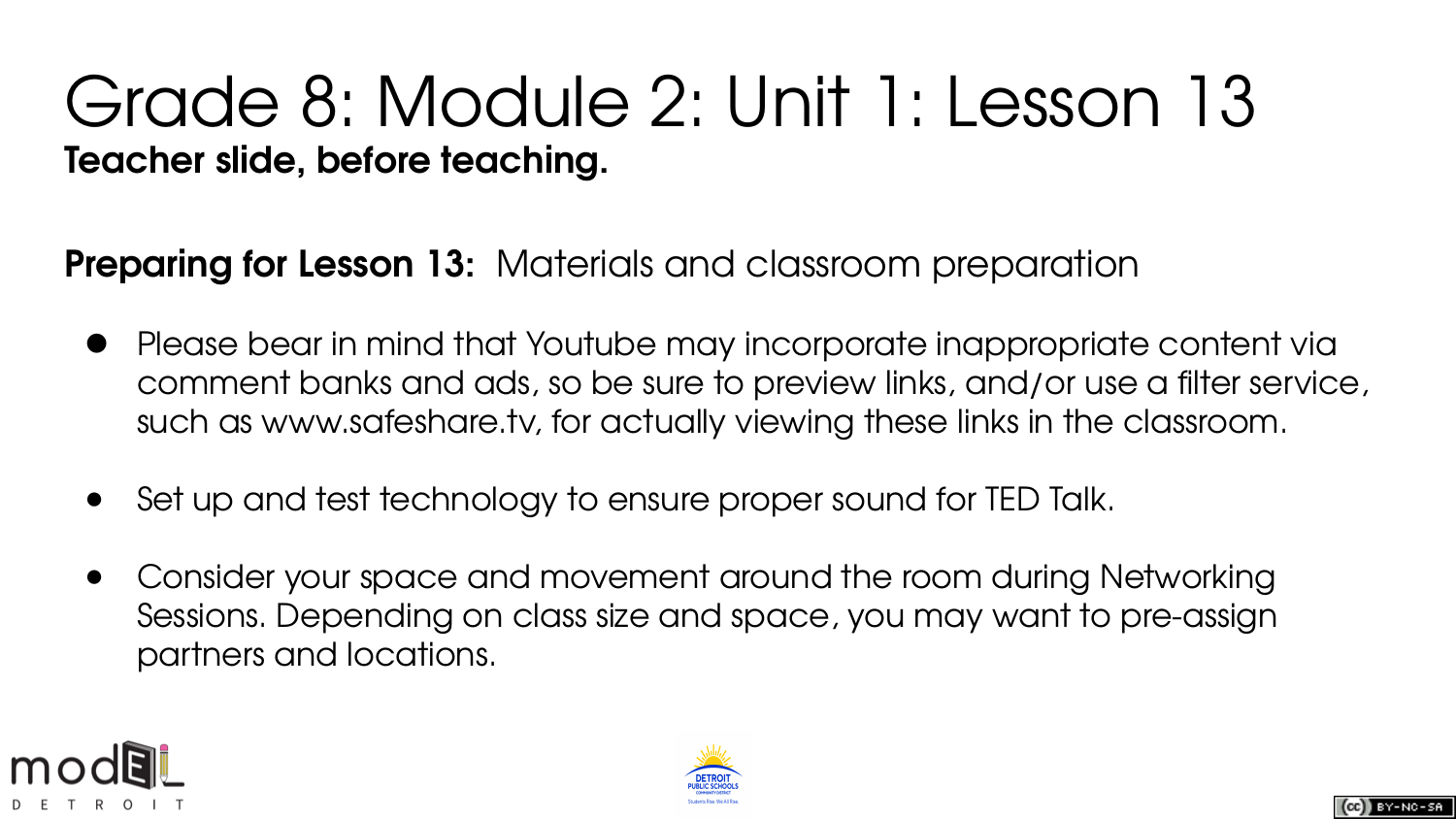

# Grade 8: Module 2: Unit 1: Lesson 13
Teacher slide, before teaching.
Preparing for Lesson 13:  Materials and classroom preparation

Please bear in mind that Youtube may incorporate inappropriate content via comment banks and ads, so be sure to preview links, and/or use a filter service, such as www.safeshare.tv, for actually viewing these links in the classroom.

Set up and test technology to ensure proper sound for TED Talk.

Consider your space and movement around the room during Networking Sessions. Depending on class size and space, you may want to pre-assign partners and locations.